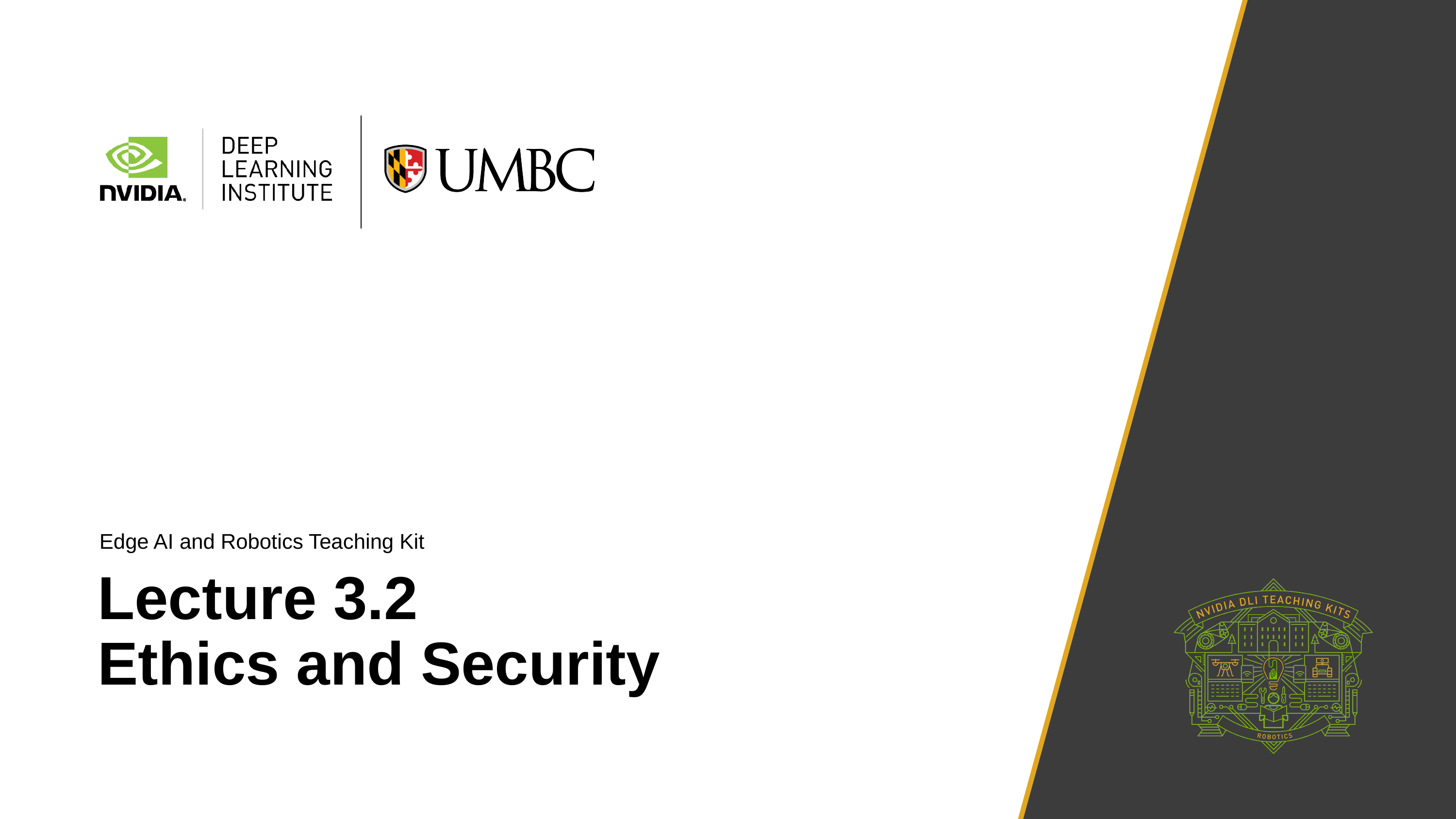

Edge AI and Robotics Teaching Kit
# Lecture 3.2 Ethics and Security